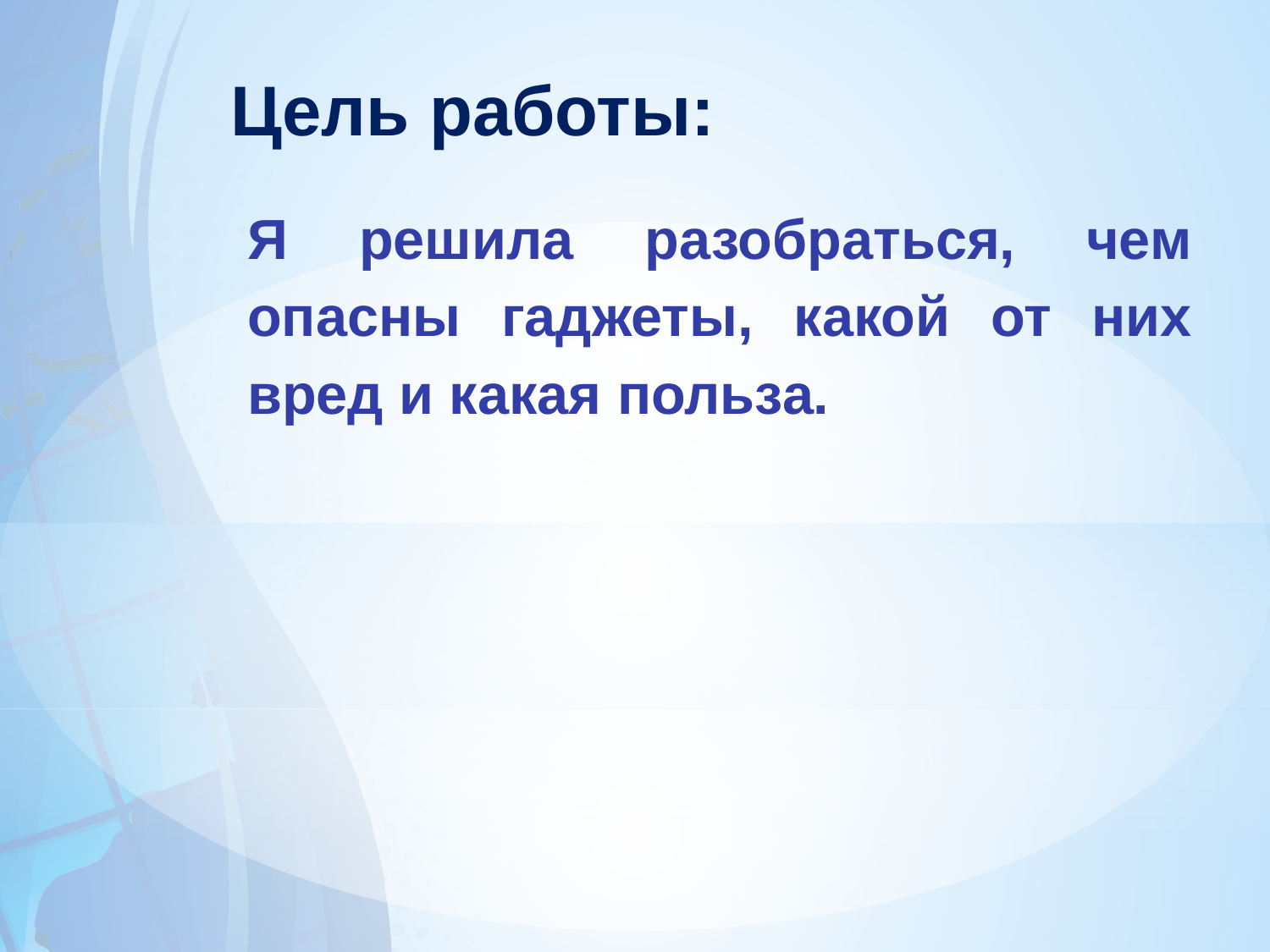

Цель работы:
Я решила разобраться, чем опасны гаджеты, какой от них вред и какая польза.